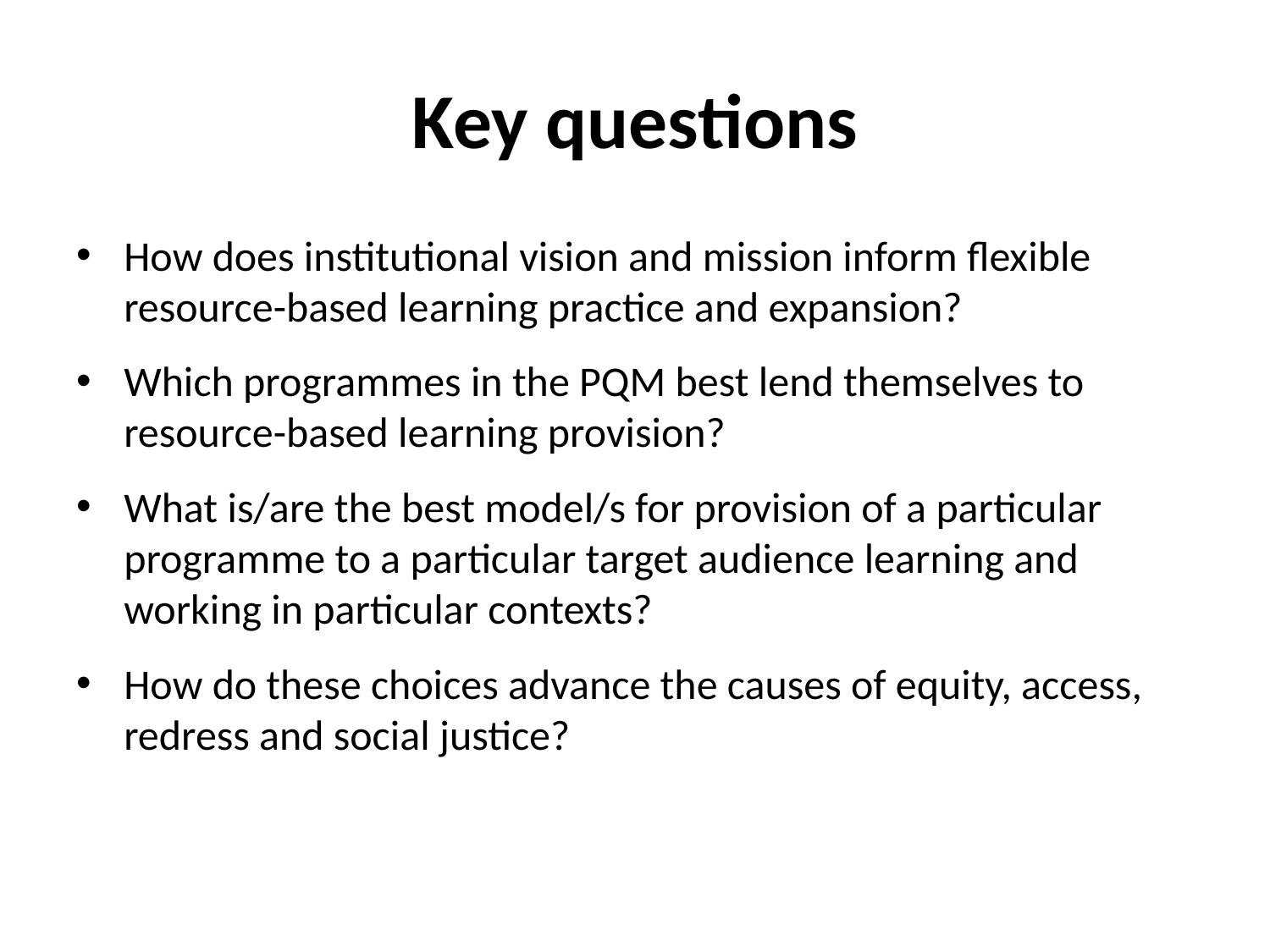

# Key questions
How does institutional vision and mission inform flexible resource-based learning practice and expansion?
Which programmes in the PQM best lend themselves to resource-based learning provision?
What is/are the best model/s for provision of a particular programme to a particular target audience learning and working in particular contexts?
How do these choices advance the causes of equity, access, redress and social justice?